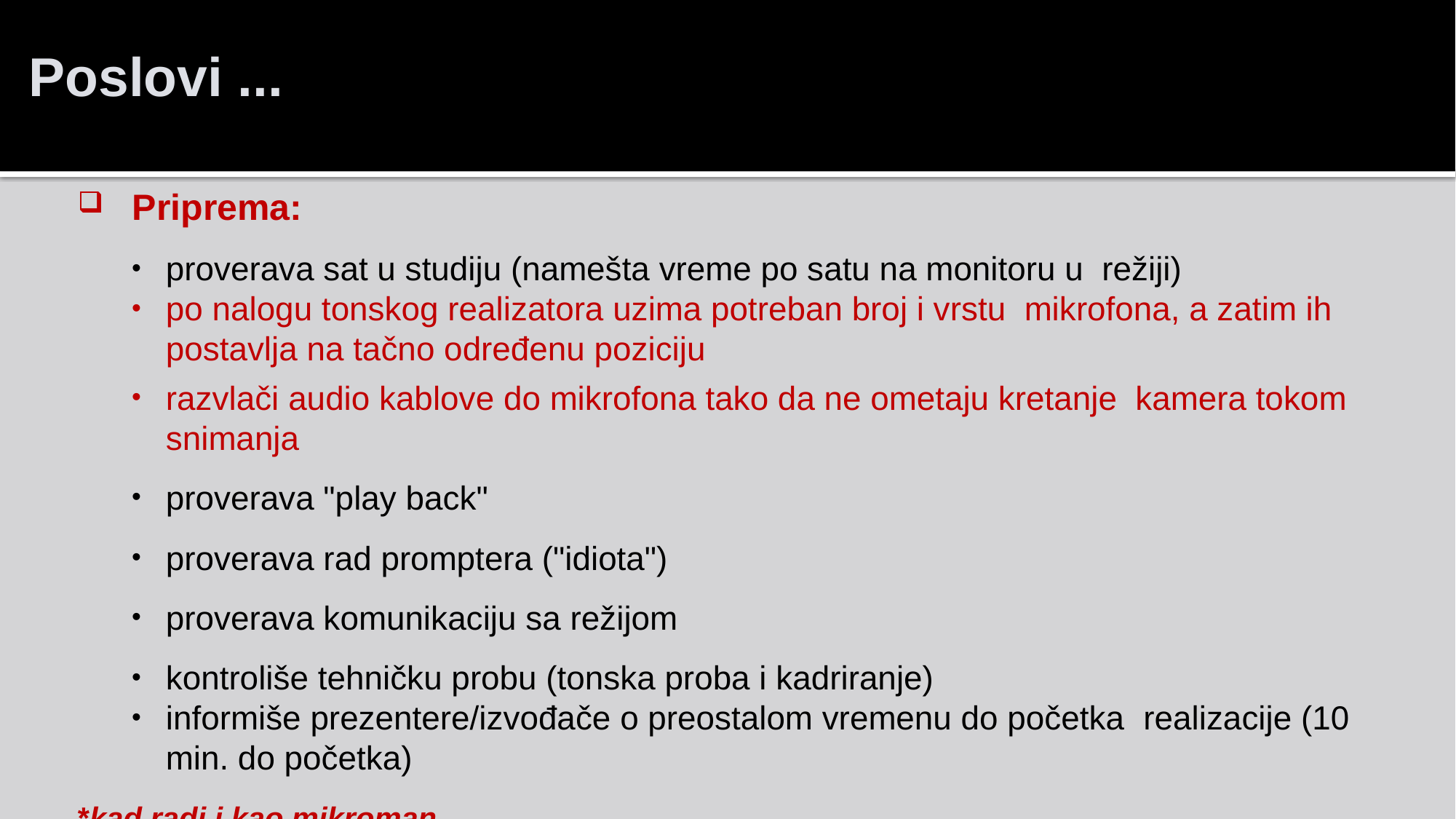

Poslovi ...
Priprema:
proverava sat u studiju (namešta vreme po satu na monitoru u  režiji)
po nalogu tonskog realizatora uzima potreban broj i vrstu  mikrofona, a zatim ih postavlja na tačno određenu poziciju

razvlači audio kablove do mikrofona tako da ne ometaju kretanje  kamera tokom snimanja
proverava "play back"
proverava rad promptera ("idiota")
proverava komunikaciju sa režijom
kontroliše tehničku probu (tonska proba i kadriranje)
informiše prezentere/izvođače o preostalom vremenu do početka  realizacije (10 min. do početka)

*kad radi i kao mikroman